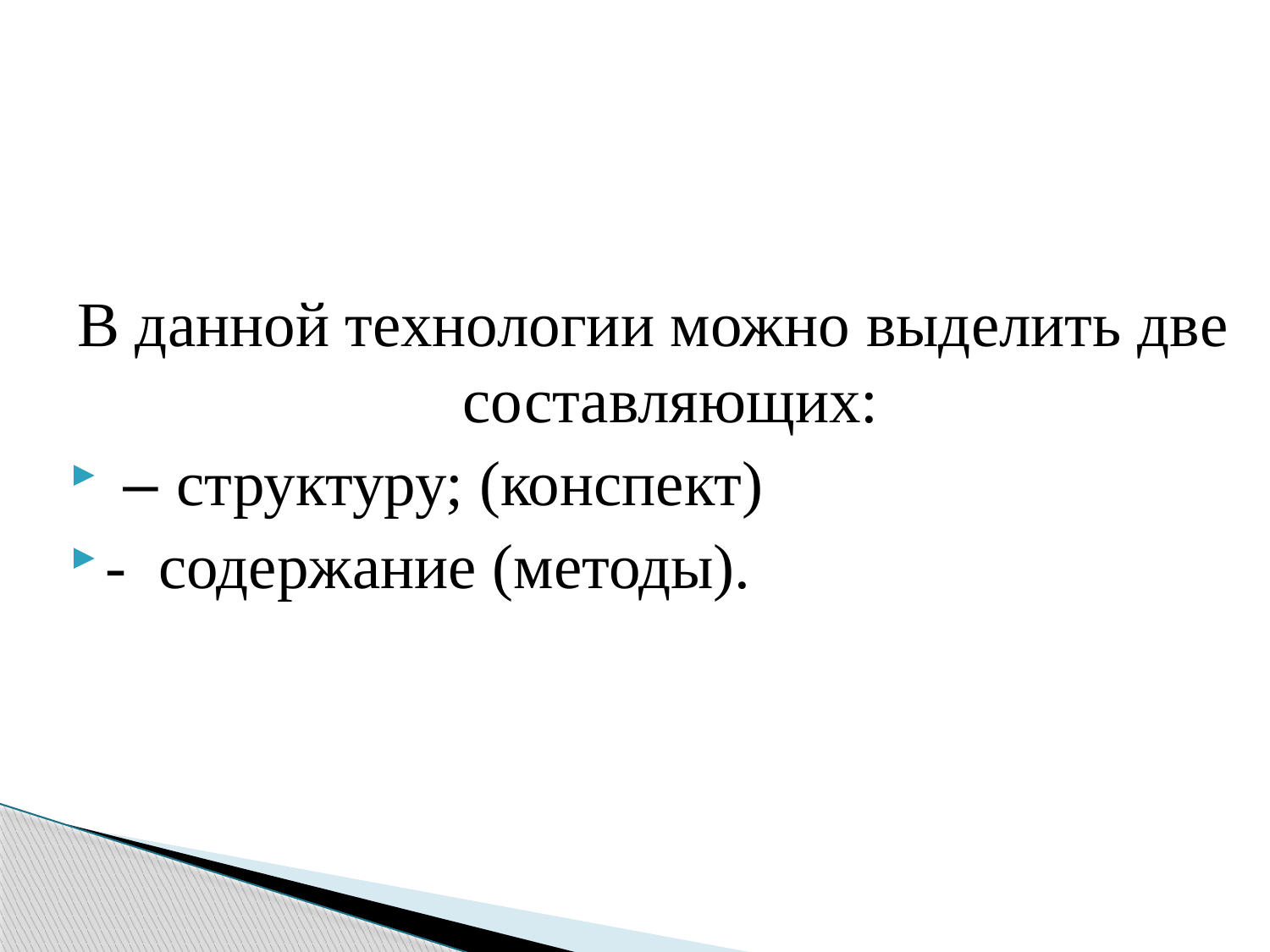

В данной технологии можно выделить две составляющих:
 – структуру; (конспект)
-  содержание (методы).